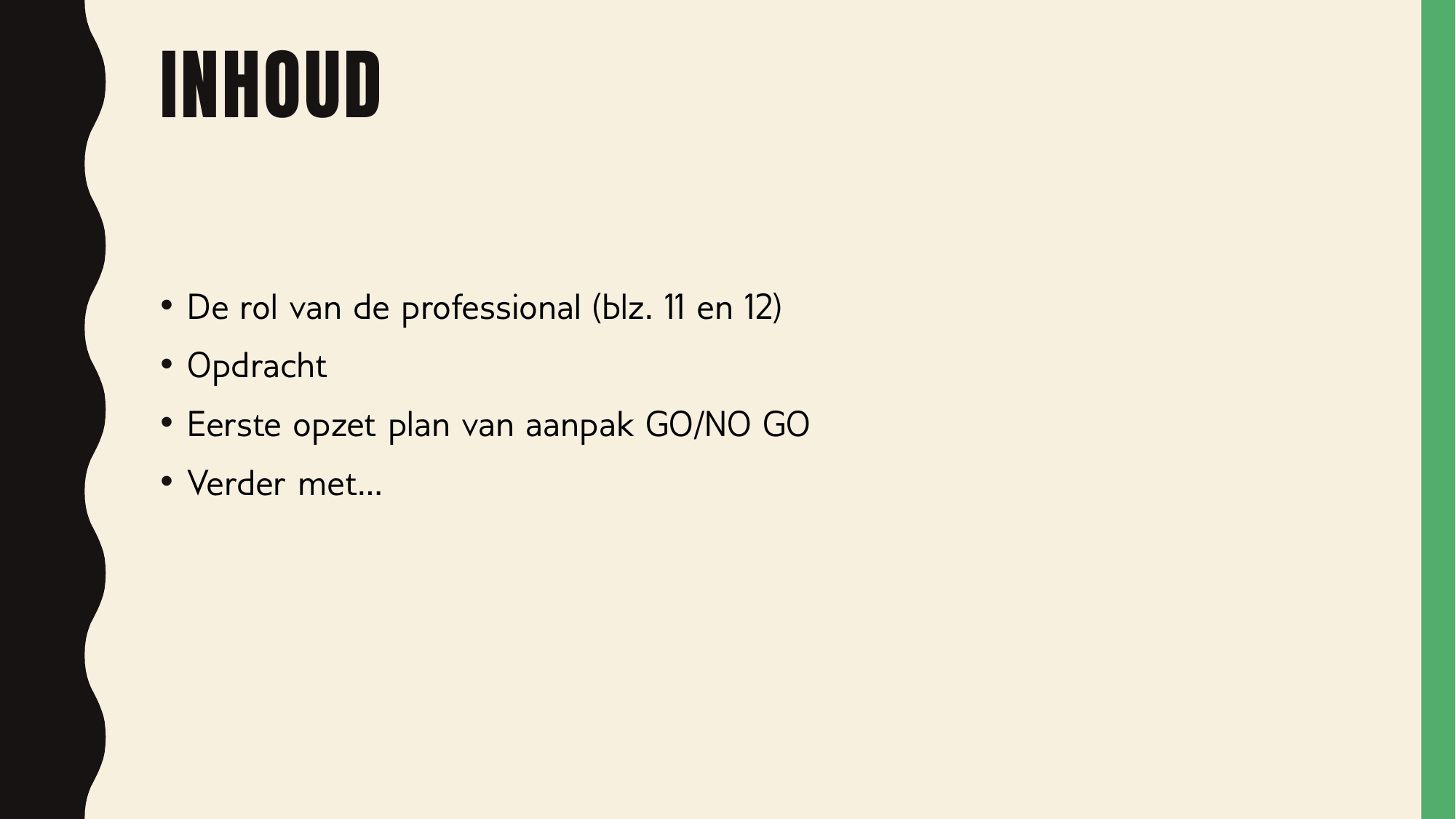

# inhoud
De rol van de professional (blz. 11 en 12)
Opdracht
Eerste opzet plan van aanpak GO/NO GO
Verder met…